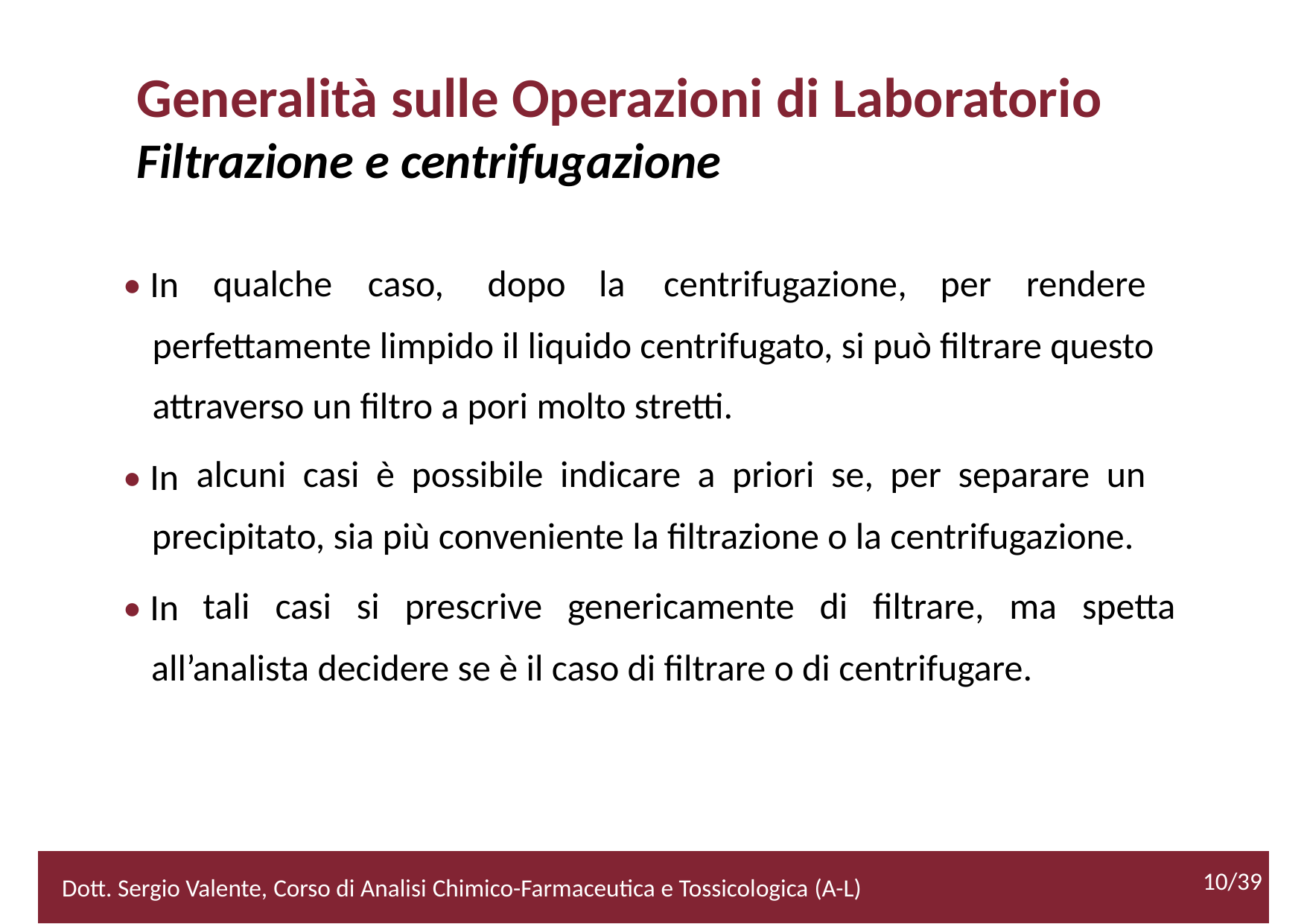

Generalità sulle Operazioni di Laboratorio
Filtrazione e centrifugazione
• In
qualche
caso,
dopo
la
centrifugazione,
per
rendere
perfettamente limpido il liquido centrifugato, si può filtrare questo

attraverso un filtro a pori molto stretti.
• In
alcuni  casi  è  possibile  indicare  a  priori  se,  per  separare  un
precipitato, sia più conveniente la filtrazione o la centrifugazione.
• In
tali   casi   si   prescrive   genericamente   di   filtrare,   ma   spetta
all’analista decidere se è il caso di filtrare o di centrifugare.

10/39
2/52
Dott. Sergio Valente, Corso di Analisi Chimico-Farmaceutica e Tossicologica (A-L)